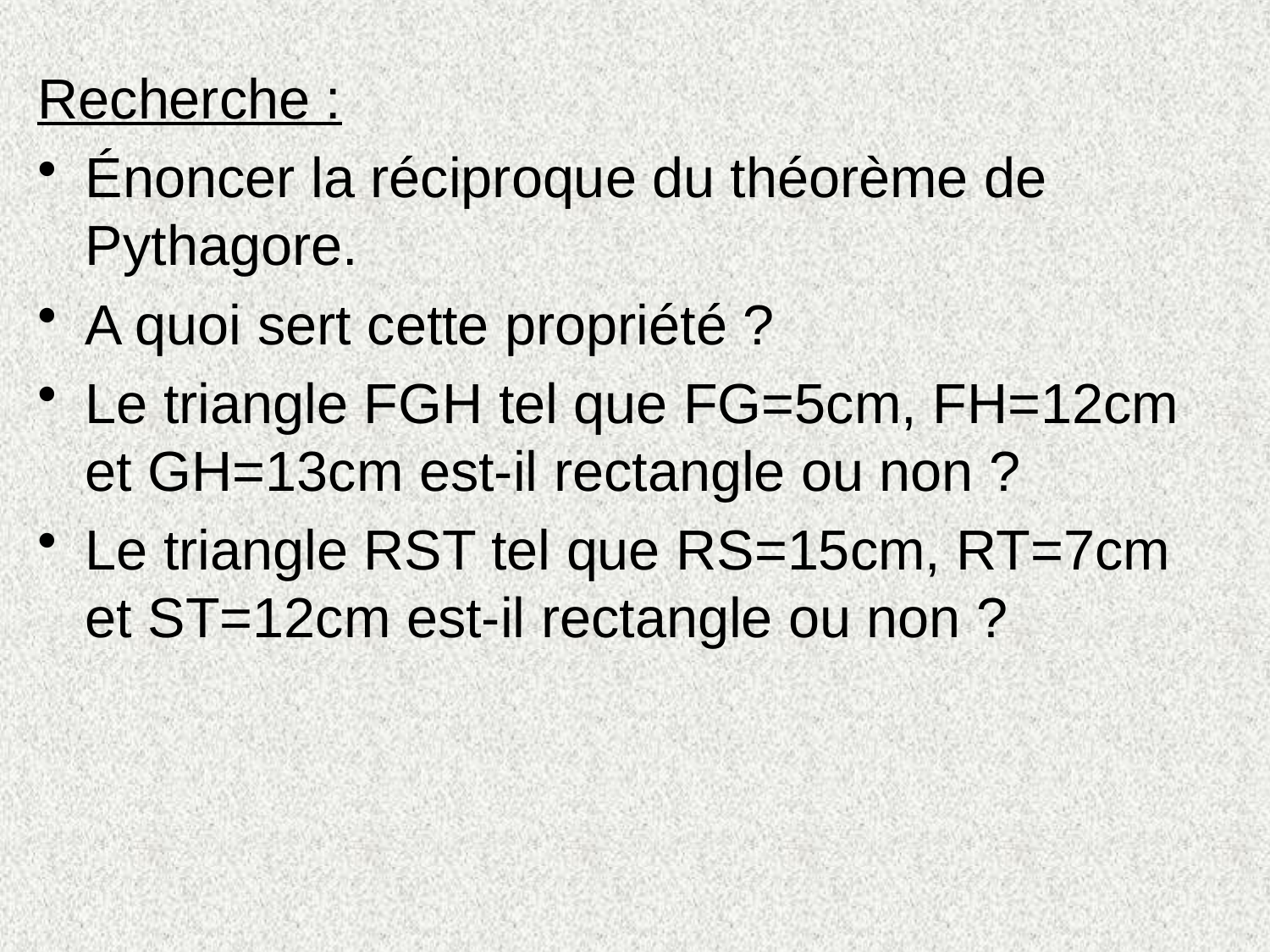

Recherche :
Énoncer la réciproque du théorème de Pythagore.
A quoi sert cette propriété ?
Le triangle FGH tel que FG=5cm, FH=12cm et GH=13cm est-il rectangle ou non ?
Le triangle RST tel que RS=15cm, RT=7cm et ST=12cm est-il rectangle ou non ?